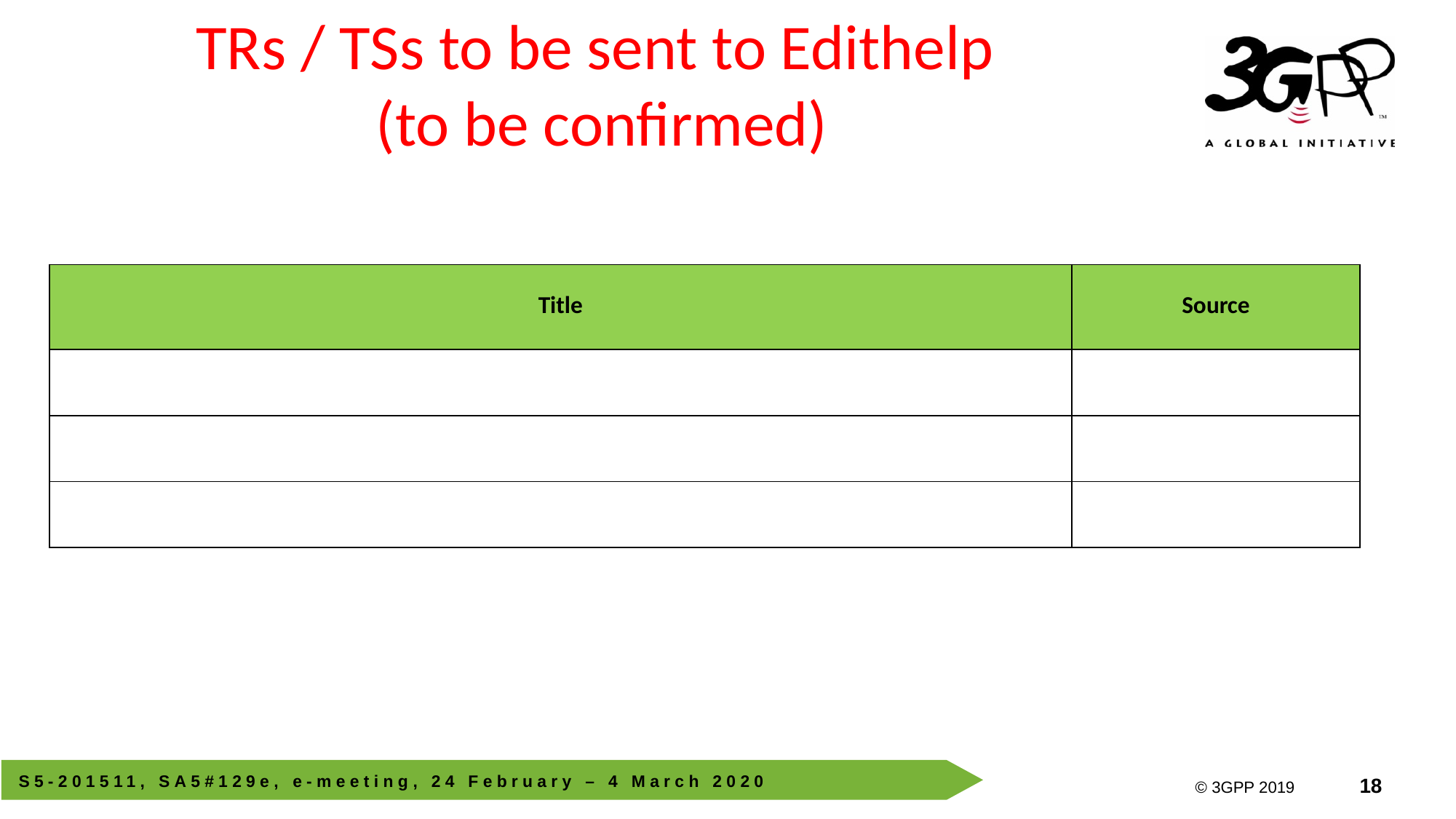

# TRs / TSs to be sent to Edithelp (to be confirmed)
| Title | Source |
| --- | --- |
|  |  |
|  |  |
|  |  |